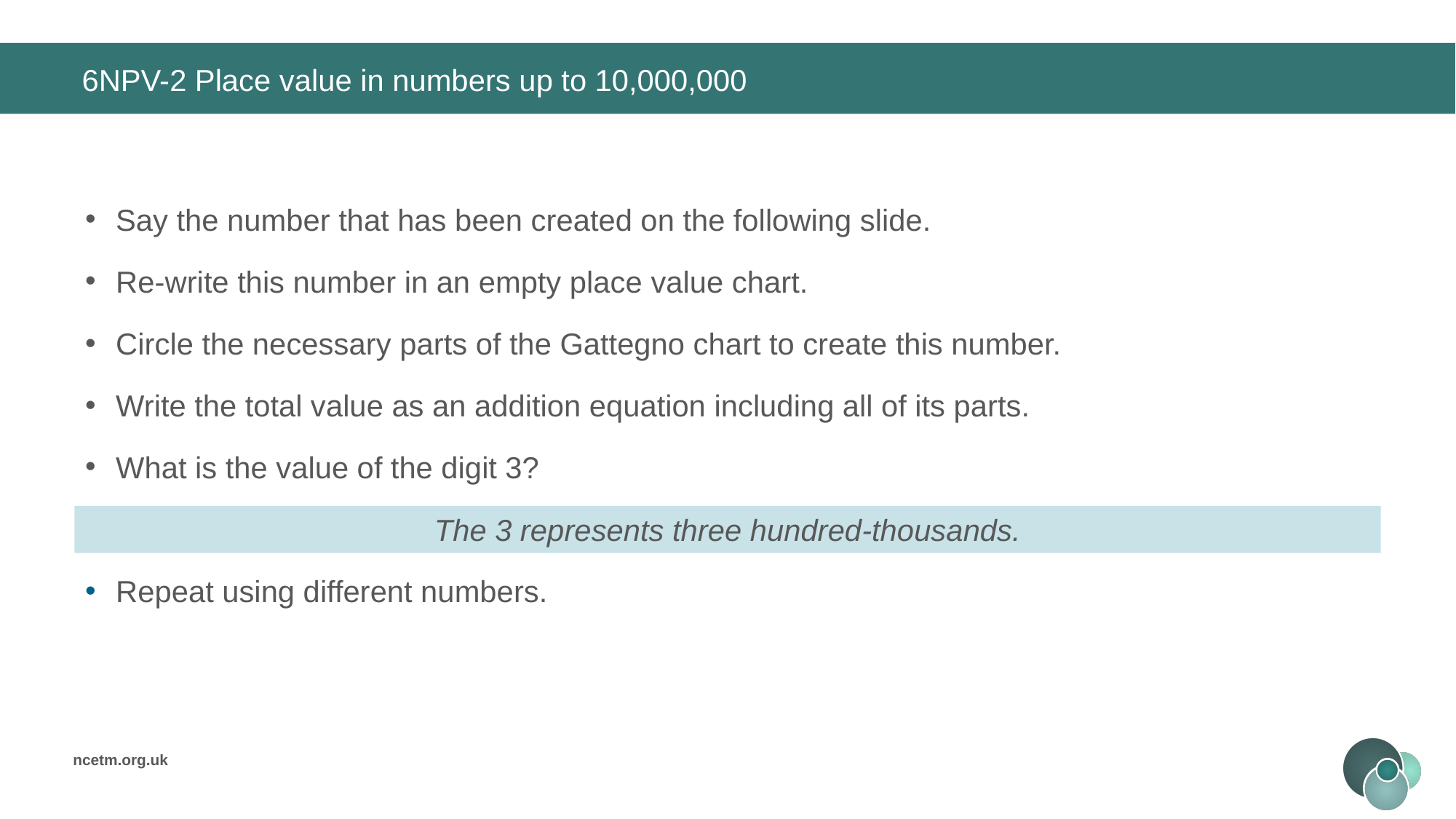

# 6NPV-2 Place value in numbers up to 10,000,000

Say the number that has been created on the following slide.
Re-write this number in an empty place value chart.
Circle the necessary parts of the Gattegno chart to create this number.
Write the total value as an addition equation including all of its parts.
What is the value of the digit 3?

Repeat using different numbers.
The 3 represents three hundred-thousands.